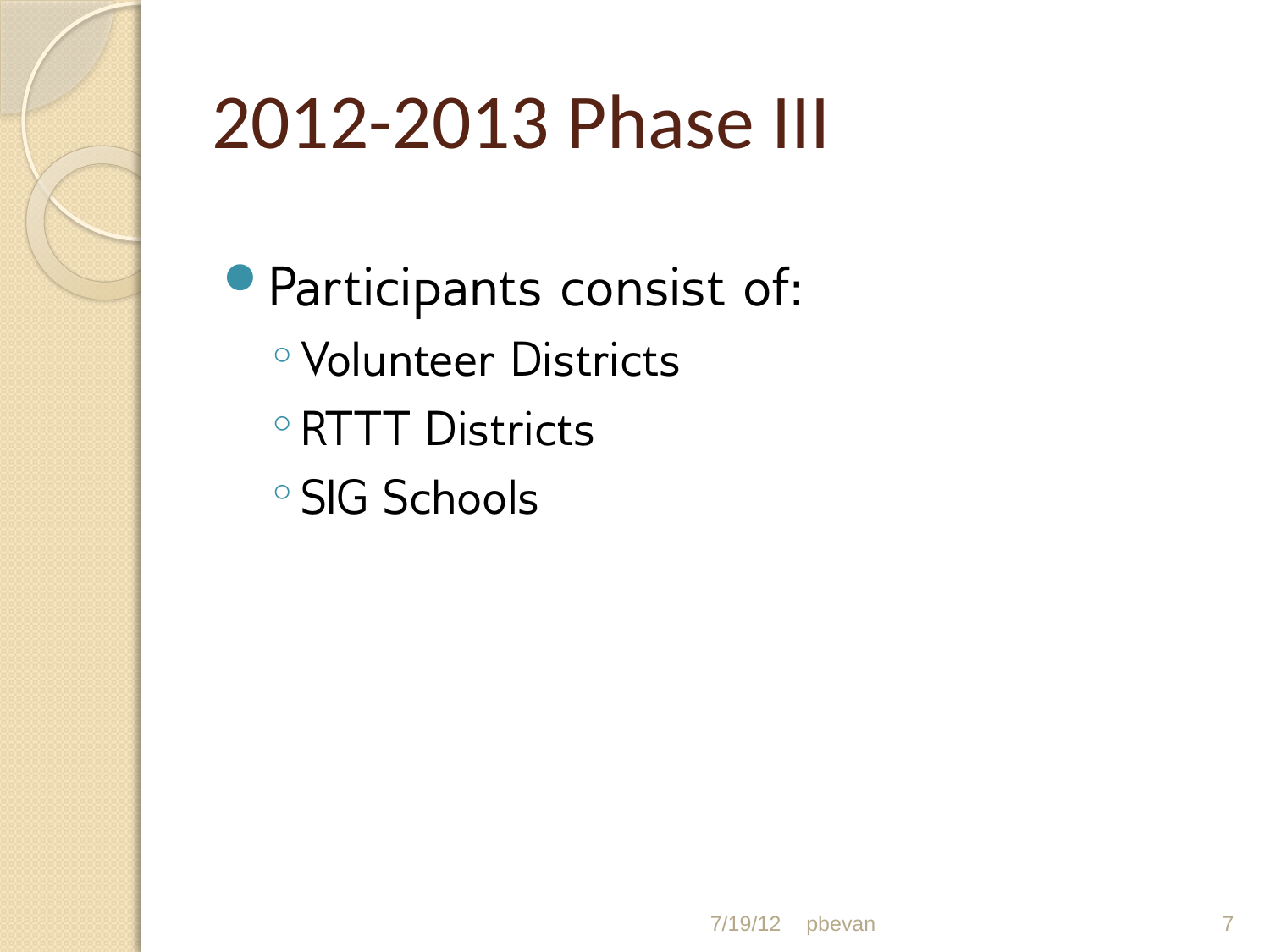

# 2012-2013 Phase III
Participants consist of:
Volunteer Districts
RTTT Districts
SIG Schools

7/19/12
pbevan
7